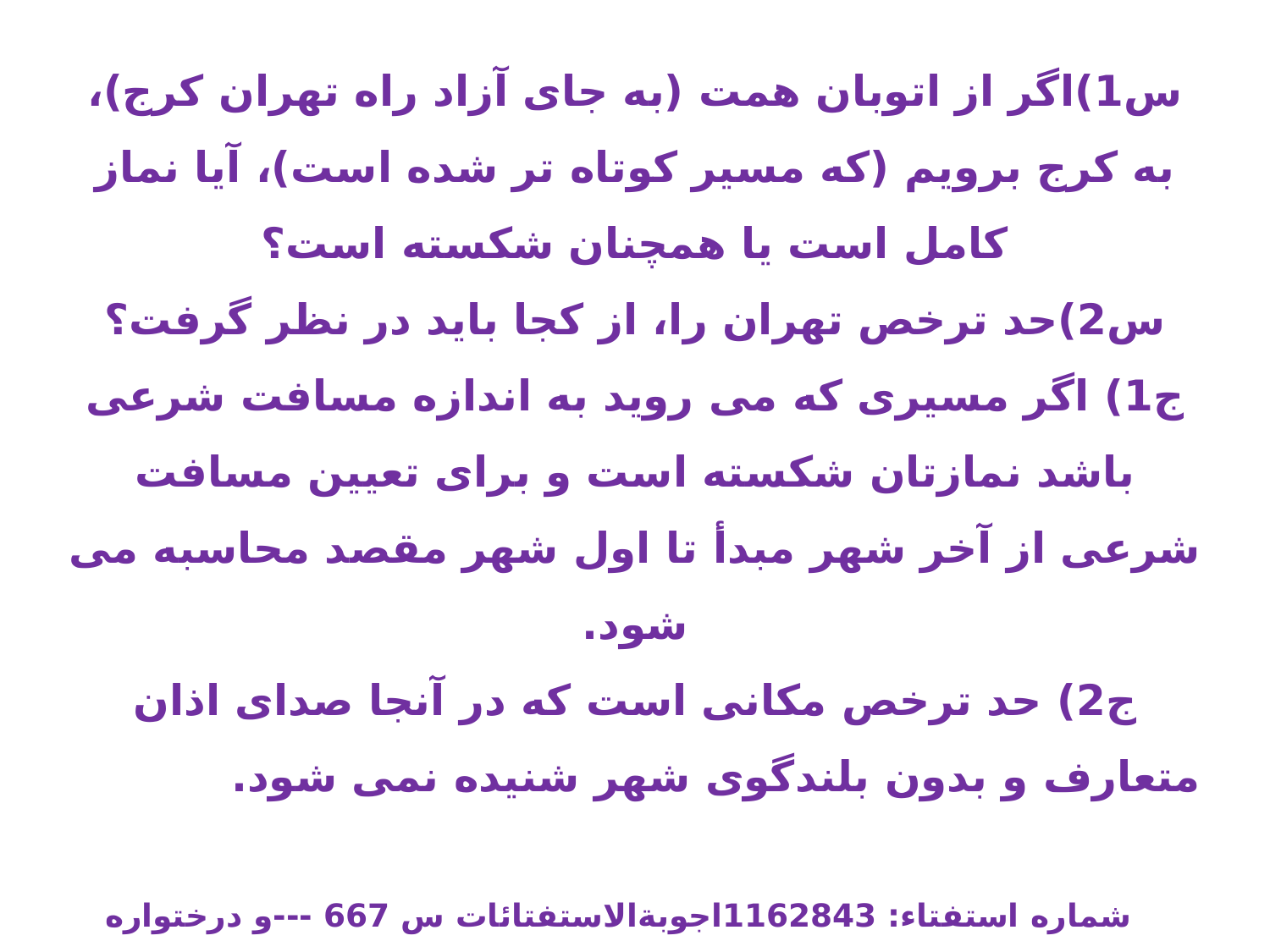

س1)اگر از اتوبان همت (به جای آزاد راه تهران کرج)، به کرج برویم (که مسیر کوتاه تر شده است)، آیا نماز کامل است یا همچنان شکسته است؟
س2)حد ترخص تهران را، از کجا باید در نظر گرفت؟
ج1) اگر مسیری که می روید به اندازه مسافت شرعی باشد نمازتان شکسته است و برای تعیین مسافت شرعی از آخر شهر مبدأ تا اول شهر مقصد محاسبه می شود.
ج2) حد ترخص مکانی است که در آنجا صدای اذان متعارف و بدون بلندگوی شهر شنیده نمی شود.
   شماره استفتاء: 1162843اجوبة‌الاستفتائات س 667 ---و درختواره فقهی معیار محاسبه مسافت شرعی دو شهر م1---و اجوبة‌الاستفتائات س 676--- و دروس خارج فقه درس 226 و 227